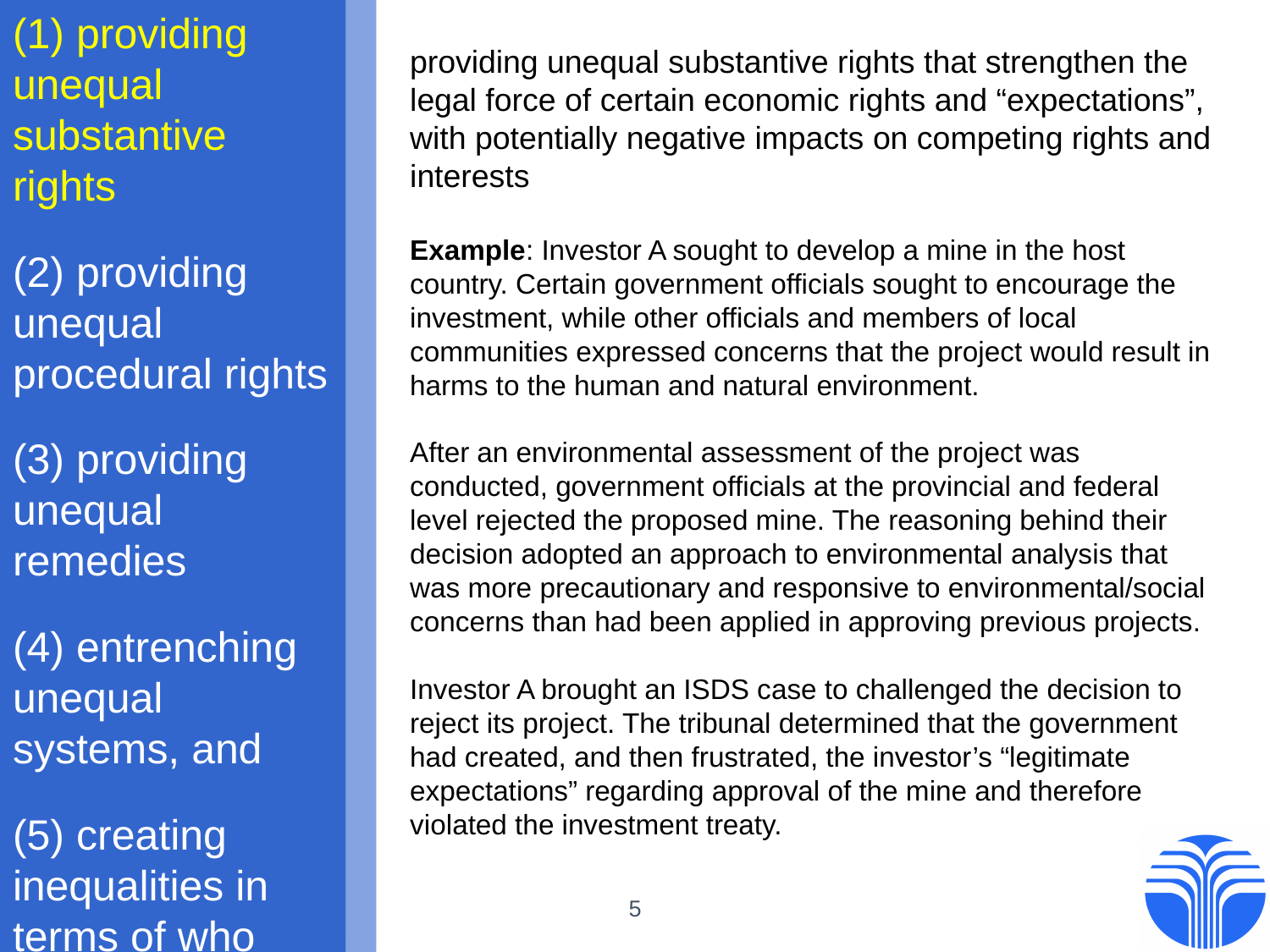

(1) providing unequal substantive rights
(2) providing unequal procedural rights
(3) providing unequal remedies
(4) entrenching unequal systems, and
(5) creating inequalities in terms of who writes the rules

providing unequal substantive rights that strengthen the legal force of certain economic rights and “expectations”, with potentially negative impacts on competing rights and interests

Example: Investor A sought to develop a mine in the host country. Certain government officials sought to encourage the investment, while other officials and members of local communities expressed concerns that the project would result in harms to the human and natural environment.

After an environmental assessment of the project was conducted, government officials at the provincial and federal level rejected the proposed mine. The reasoning behind their decision adopted an approach to environmental analysis that was more precautionary and responsive to environmental/social concerns than had been applied in approving previous projects.

Investor A brought an ISDS case to challenged the decision to reject its project. The tribunal determined that the government had created, and then frustrated, the investor’s “legitimate expectations” regarding approval of the mine and therefore violated the investment treaty.
5